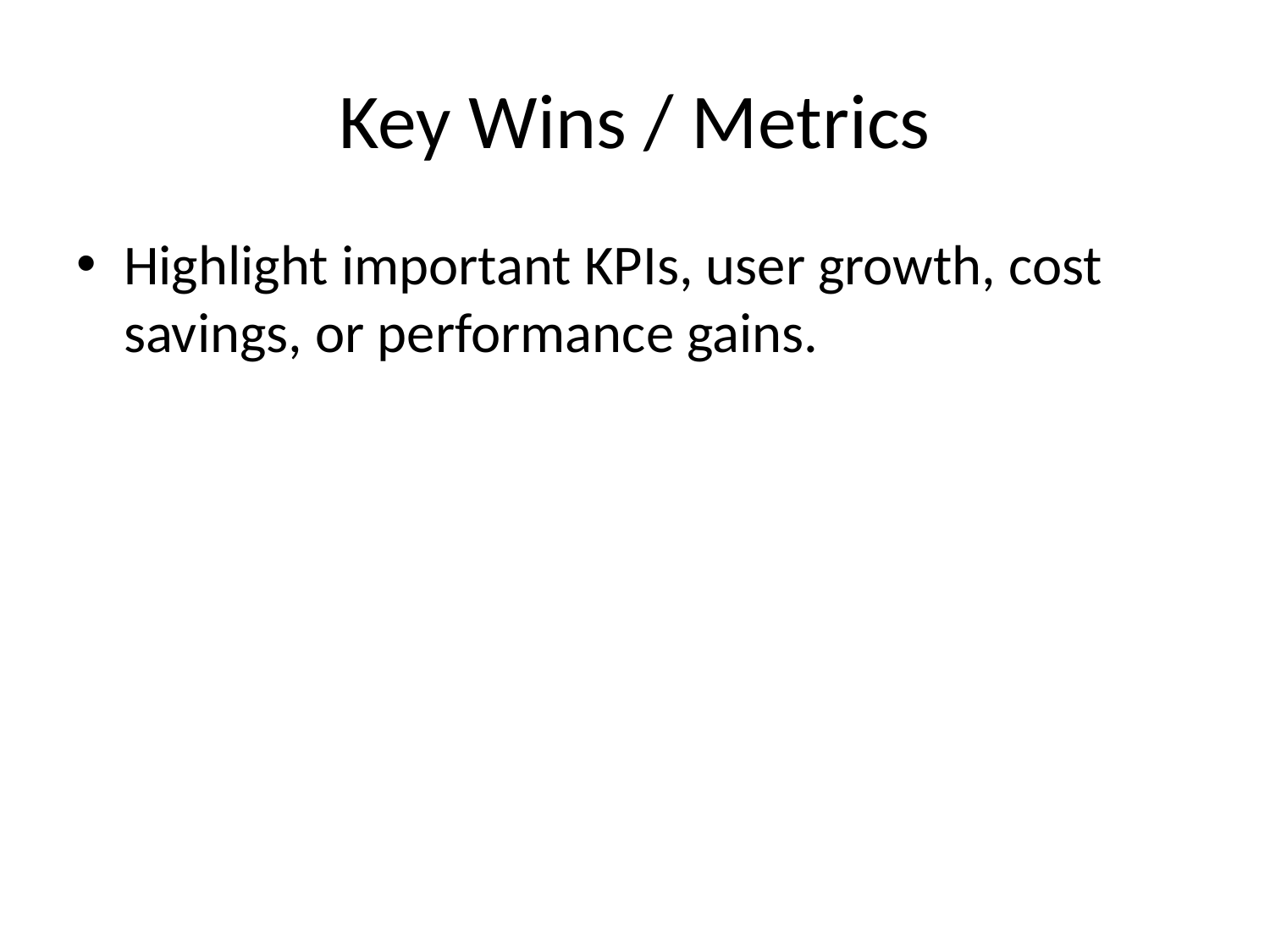

# Key Wins / Metrics
Highlight important KPIs, user growth, cost savings, or performance gains.